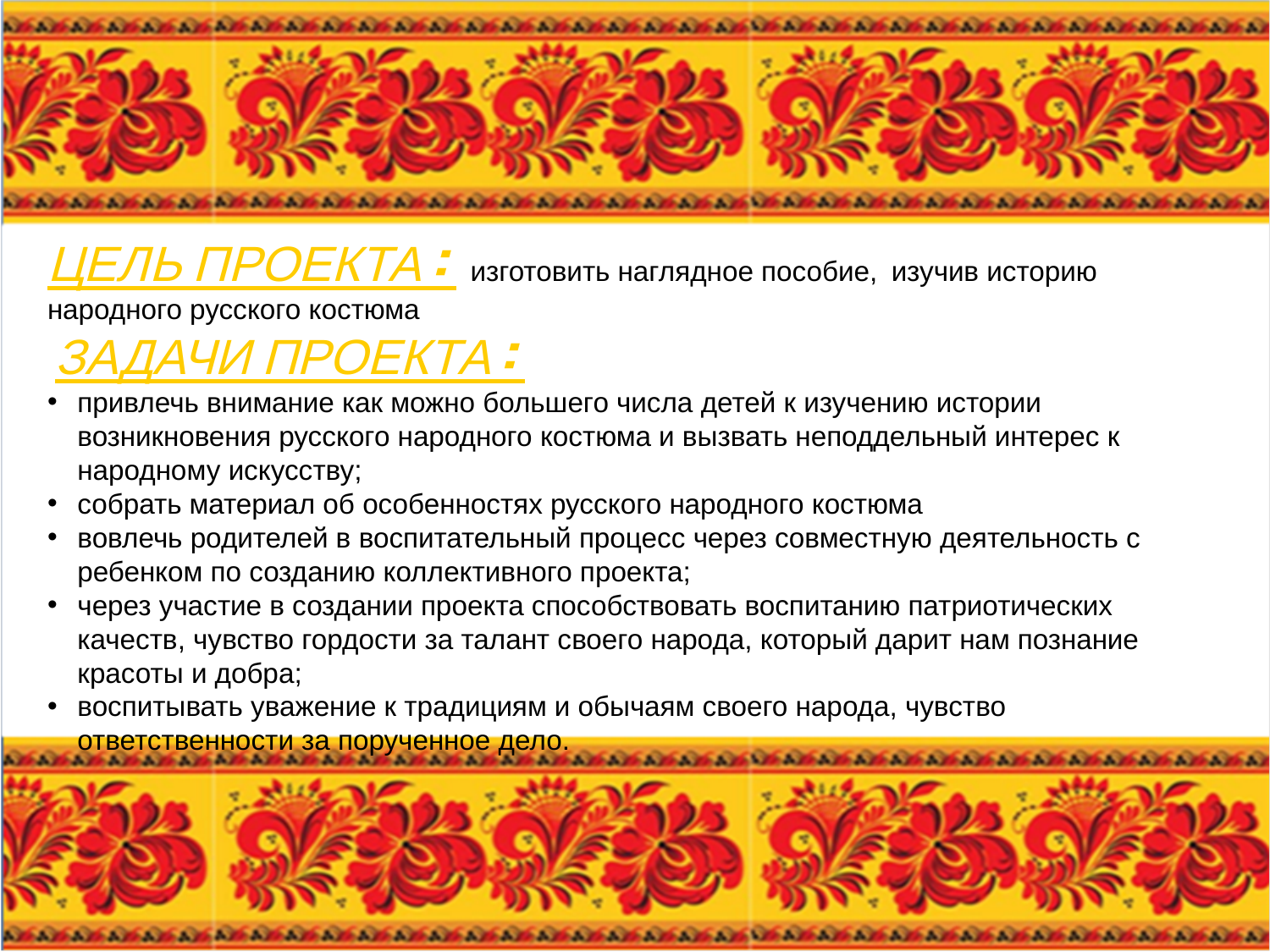

ЦЕЛЬ ПРОЕКТА :  изготовить наглядное пособие, изучив историю народного русского костюма
 ЗАДАЧИ ПРОЕКТА :
привлечь внимание как можно большего числа детей к изучению истории возникновения русского народного костюма и вызвать неподдельный интерес к народному искусству;
собрать материал об особенностях русского народного костюма
вовлечь родителей в воспитательный процесс через совместную деятельность с ребенком по созданию коллективного проекта;
через участие в создании проекта способствовать воспитанию патриотических качеств, чувство гордости за талант своего народа, который дарит нам познание красоты и добра;
воспитывать уважение к традициям и обычаям своего народа, чувство ответственности за порученное дело.